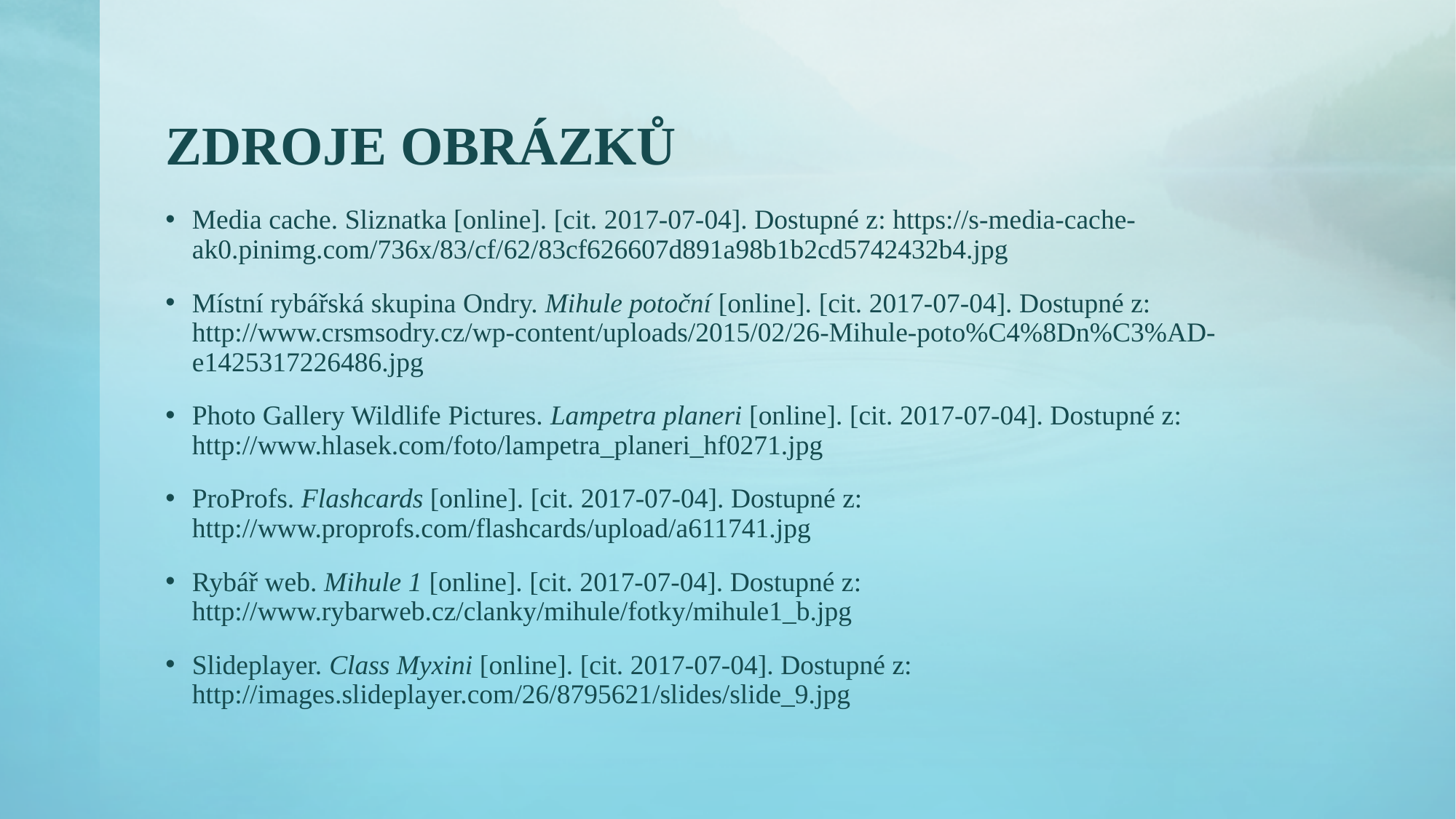

# ZDROJE OBRÁZKŮ
Media cache. Sliznatka [online]. [cit. 2017-07-04]. Dostupné z: https://s-media-cache-ak0.pinimg.com/736x/83/cf/62/83cf626607d891a98b1b2cd5742432b4.jpg
Místní rybářská skupina Ondry. Mihule potoční [online]. [cit. 2017-07-04]. Dostupné z: http://www.crsmsodry.cz/wp-content/uploads/2015/02/26-Mihule-poto%C4%8Dn%C3%AD-e1425317226486.jpg
Photo Gallery Wildlife Pictures. Lampetra planeri [online]. [cit. 2017-07-04]. Dostupné z: http://www.hlasek.com/foto/lampetra_planeri_hf0271.jpg
ProProfs. Flashcards [online]. [cit. 2017-07-04]. Dostupné z: http://www.proprofs.com/flashcards/upload/a611741.jpg
Rybář web. Mihule 1 [online]. [cit. 2017-07-04]. Dostupné z: http://www.rybarweb.cz/clanky/mihule/fotky/mihule1_b.jpg
Slideplayer. Class Myxini [online]. [cit. 2017-07-04]. Dostupné z: http://images.slideplayer.com/26/8795621/slides/slide_9.jpg